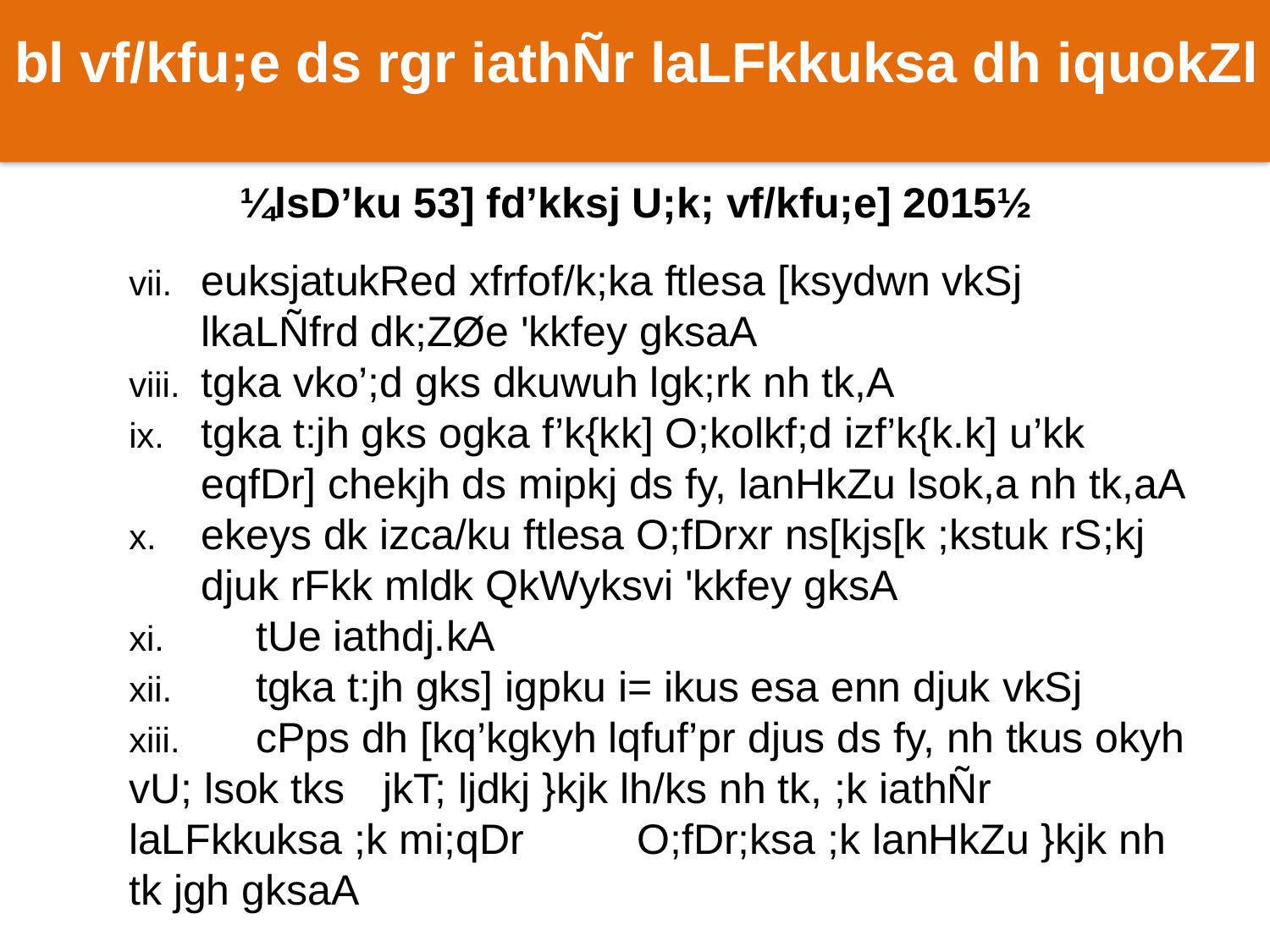

bl vf/kfu;e ds rgr iathÑr laLFkkuksa dh iquokZl
iqu% lesdu lsok,a vkSj mudk izca/ku
¼lsD’ku 53] fd’kksj U;k; vf/kfu;e] 2015½
vii.	euksjatukRed xfrfof/k;ka ftlesa [ksydwn vkSj lkaLÑfrd dk;ZØe 'kkfey gksaA
viii.	tgka vko’;d gks dkuwuh lgk;rk nh tk,A
ix.	tgka t:jh gks ogka f’k{kk] O;kolkf;d izf’k{k.k] u’kk eqfDr] chekjh ds mipkj ds fy, lanHkZu lsok,a nh tk,aA
x.	ekeys dk izca/ku ftlesa O;fDrxr ns[kjs[k ;kstuk rS;kj djuk rFkk mldk QkWyksvi 'kkfey gksA
xi.	tUe iathdj.kA
xii.	tgka t:jh gks] igpku i= ikus esa enn djuk vkSj
xiii.	cPps dh [kq’kgkyh lqfuf’pr djus ds fy, nh tkus okyh vU; lsok tks 	jkT; ljdkj }kjk lh/ks nh tk, ;k iathÑr laLFkkuksa ;k mi;qDr  	O;fDr;ksa ;k lanHkZu }kjk nh tk jgh gksaA